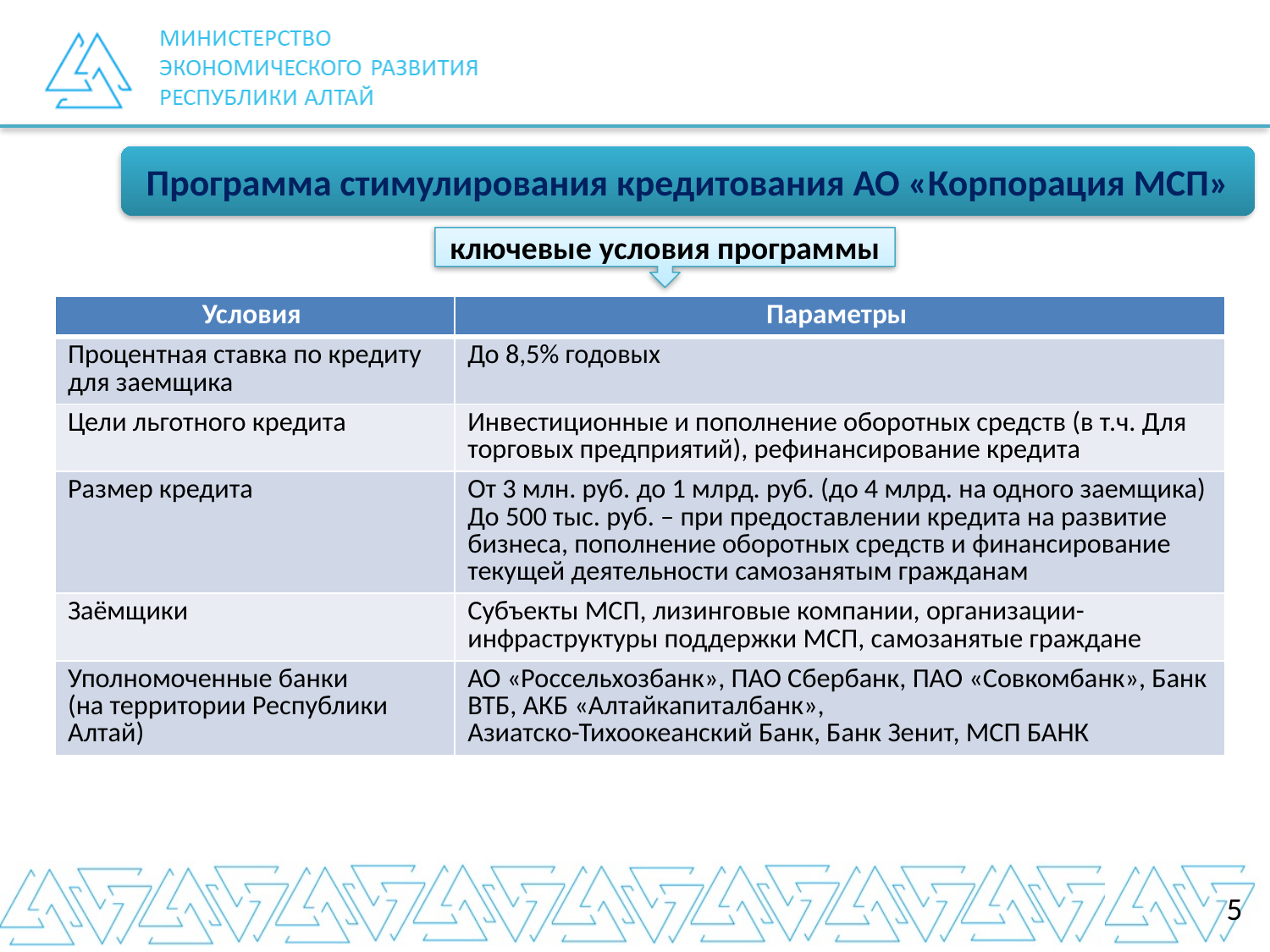

Программа стимулирования кредитования АО «Корпорация МСП»
ключевые условия программы
| Условия | Параметры |
| --- | --- |
| Процентная ставка по кредиту для заемщика | До 8,5% годовых |
| Цели льготного кредита | Инвестиционные и пополнение оборотных средств (в т.ч. Для торговых предприятий), рефинансирование кредита |
| Размер кредита | От 3 млн. руб. до 1 млрд. руб. (до 4 млрд. на одного заемщика) До 500 тыс. руб. – при предоставлении кредита на развитие бизнеса, пополнение оборотных средств и финансирование текущей деятельности самозанятым гражданам |
| Заёмщики | Субъекты МСП, лизинговые компании, организации-инфраструктуры поддержки МСП, самозанятые граждане |
| Уполномоченные банки (на территории Республики Алтай) | АО «Россельхозбанк», ПАО Сбербанк, ПАО «Совкомбанк», Банк ВТБ, АКБ «Алтайкапиталбанк», Азиатско-Тихоокеанский Банк, Банк Зенит, МСП БАНК |

5